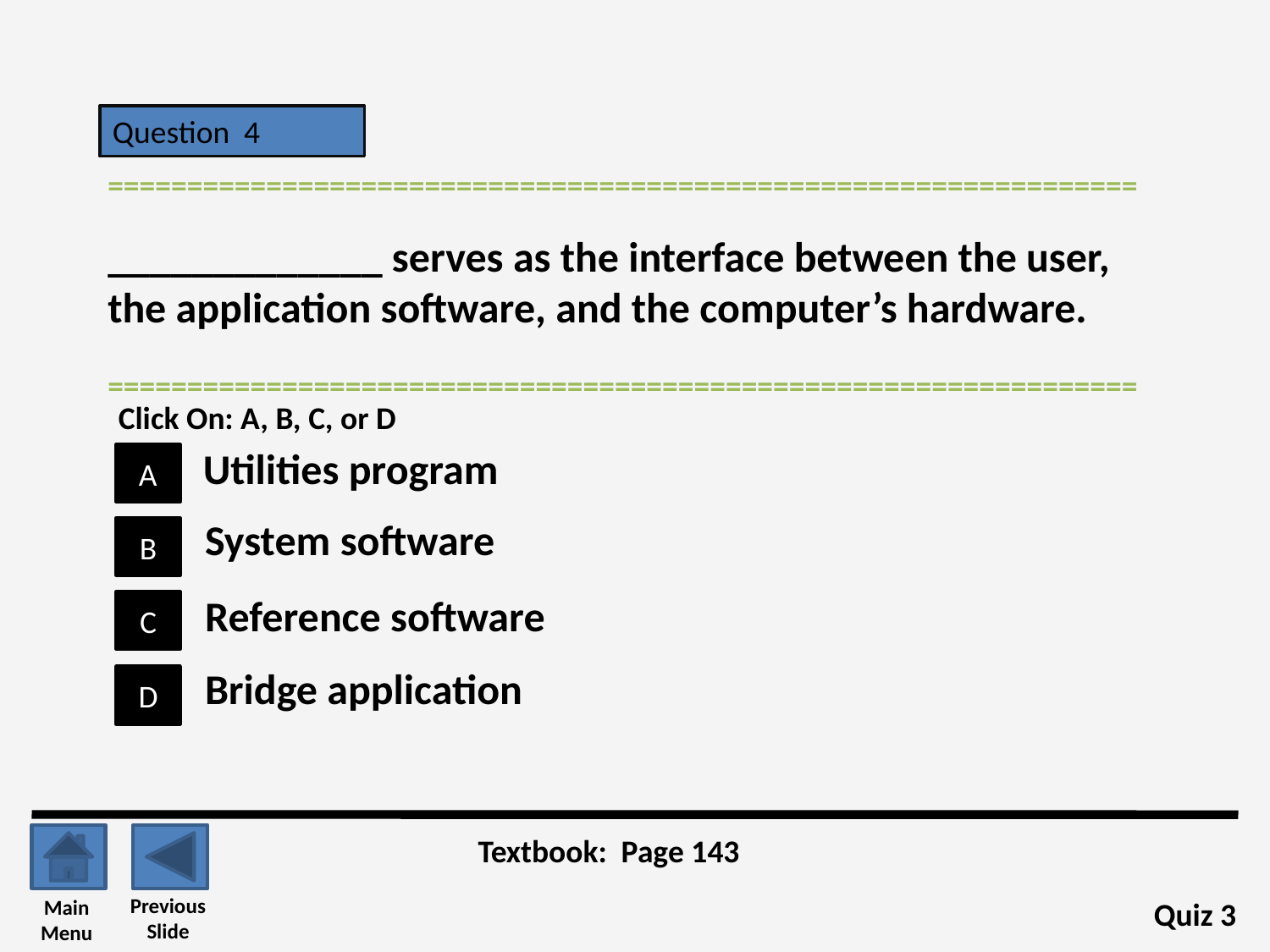

Question  4
=================================================================
_____________ serves as the interface between the user, the application software, and the computer’s hardware.
=================================================================
Click On: A, B, C, or D
Utilities program
A
System software
B
Reference software
C
Bridge application
D

Textbook:  Page 143
Previous
Slide
Main
Menu
Quiz 3